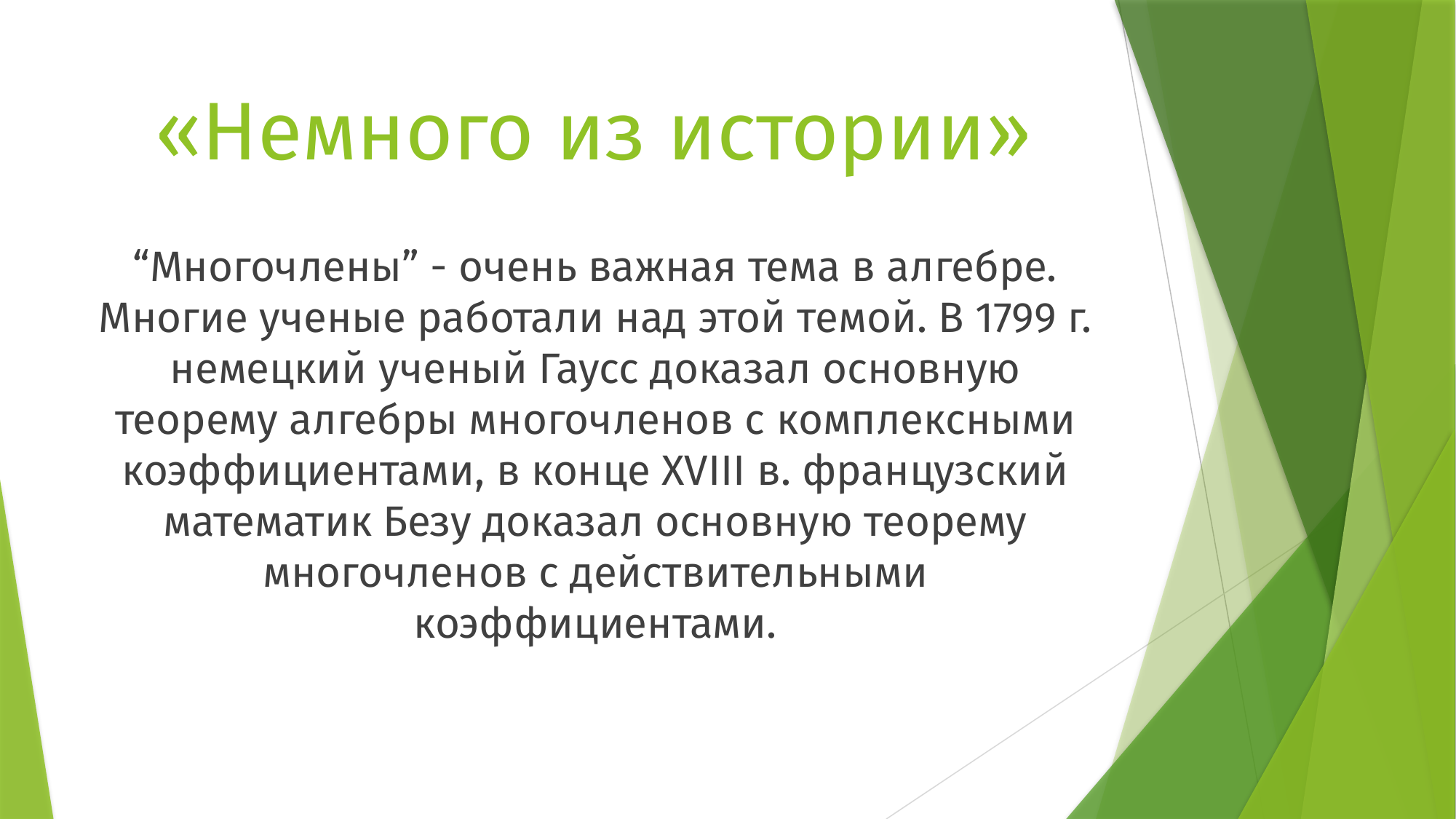

# «Немного из истории»
“Многочлены” - очень важная тема в алгебре. Многие ученые работали над этой темой. В 1799 г. немецкий ученый Гаусс доказал основную теорему алгебры многочленов с комплексными коэффициентами, в конце XVIII в. французский математик Безу доказал основную теорему многочленов с действительными коэффициентами.